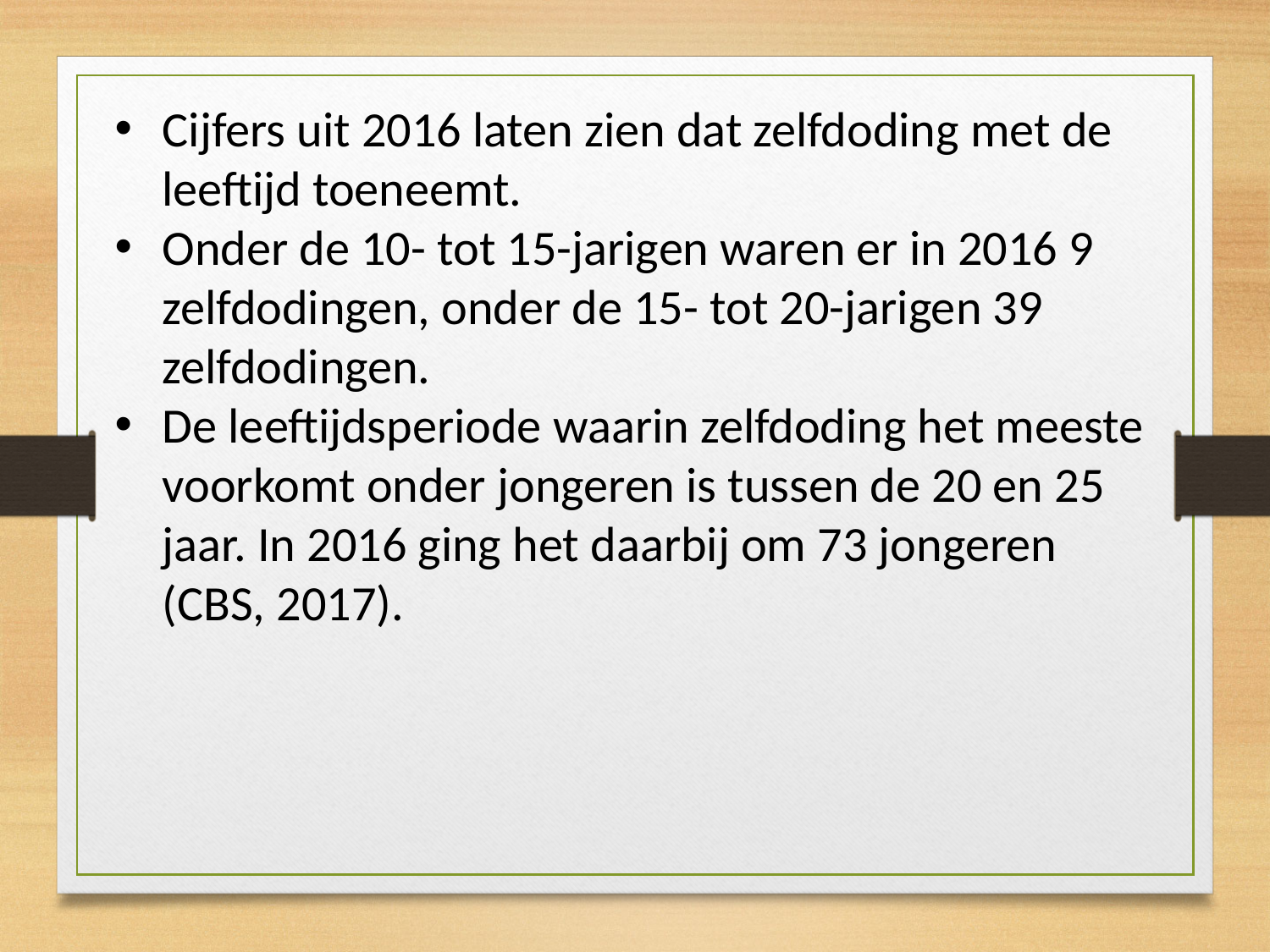

Cijfers uit 2016 laten zien dat zelfdoding met de leeftijd toeneemt.
Onder de 10- tot 15-jarigen waren er in 2016 9 zelfdodingen, onder de 15- tot 20-jarigen 39 zelfdodingen.
De leeftijdsperiode waarin zelfdoding het meeste voorkomt onder jongeren is tussen de 20 en 25 jaar. In 2016 ging het daarbij om 73 jongeren (CBS, 2017).